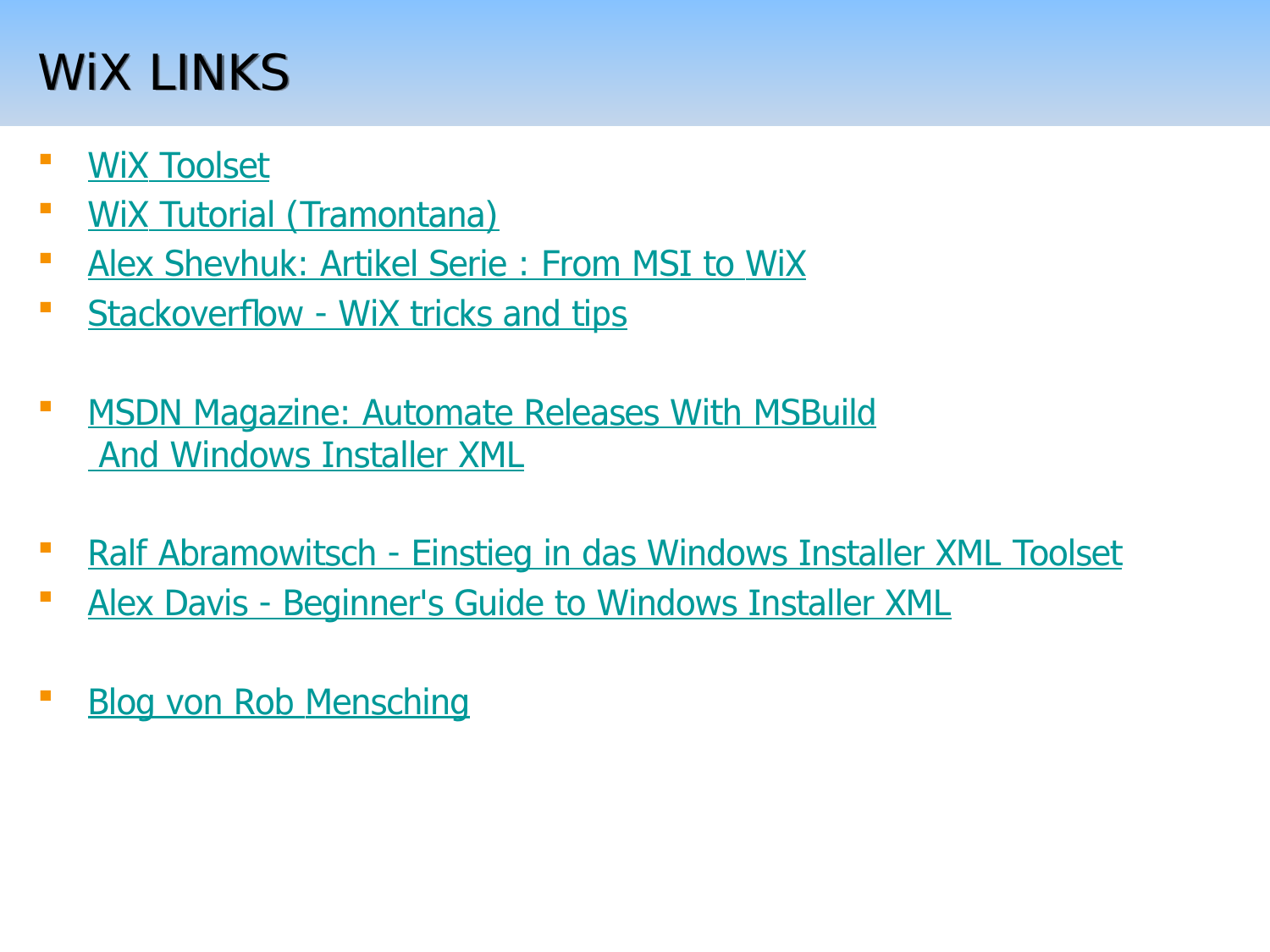

# WiX LINKS
WiX Toolset
WiX Tutorial (Tramontana)
Alex Shevhuk: Artikel Serie : From MSI to WiX
Stackoverflow - WiX tricks and tips

MSDN Magazine: Automate Releases With MSBuild And Windows Installer XML

Ralf Abramowitsch - Einstieg in das Windows Installer XML Toolset
Alex Davis - Beginner's Guide to Windows Installer XML

Blog von Rob Mensching